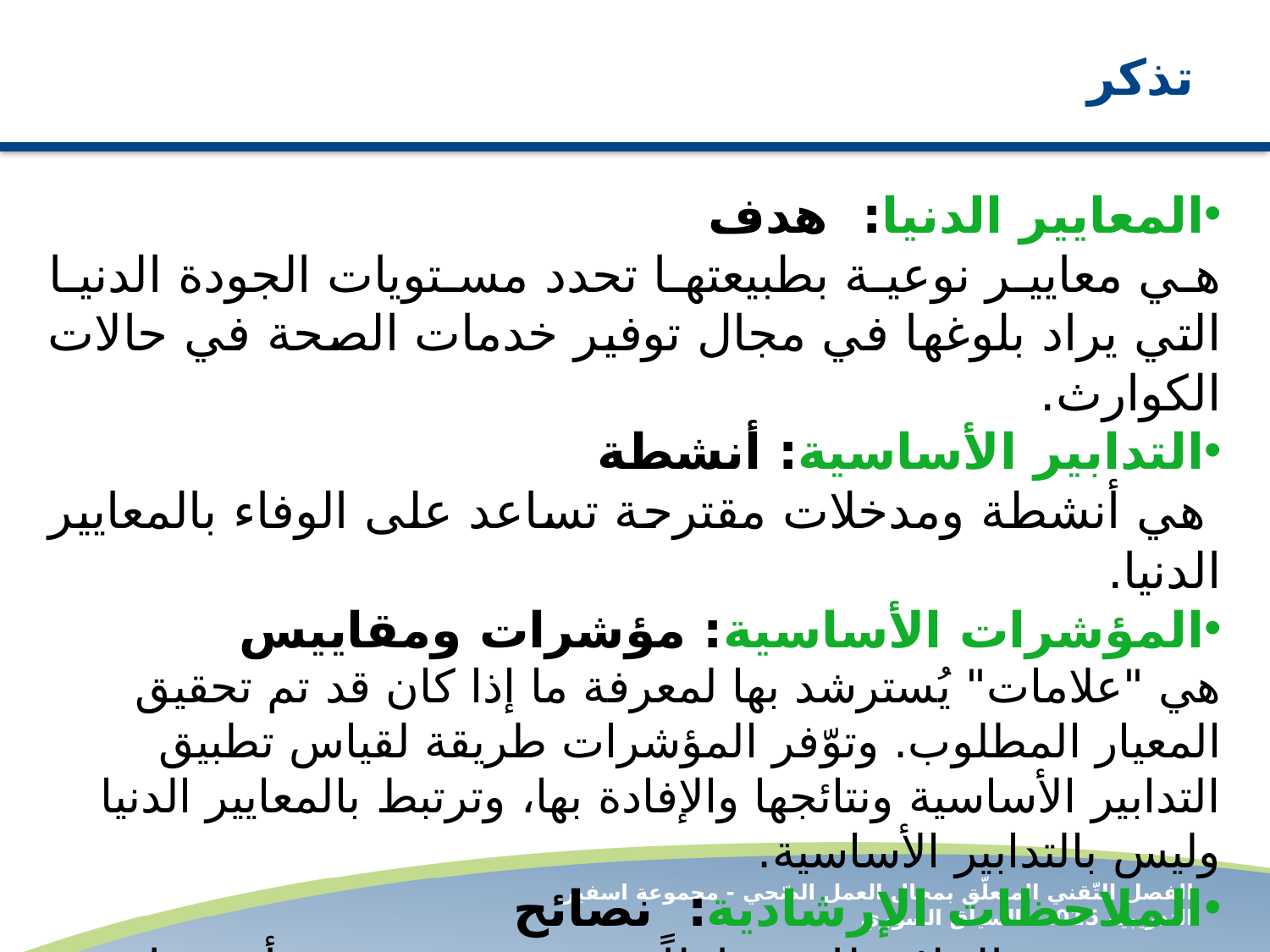

# تذكر
المعايير الدنيا:  هدف
هي معايير نوعية بطبيعتها تحدد مستويات الجودة الدنيا التي يراد بلوغها في مجال توفير خدمات الصحة في حالات الكوارث.
التدابير الأساسية: أنشطة
 هي أنشطة ومدخلات مقترحة تساعد على الوفاء بالمعايير الدنيا.
المؤشرات الأساسية: مؤشرات ومقاييس
هي "علامات" يُسترشد بها لمعرفة ما إذا كان قد تم تحقيق المعيار المطلوب. وتوّفر المؤشرات طريقة لقياس تطبيق التدابير الأساسية ونتائجها والإفادة بها، وترتبط بالمعايير الدنيا وليس بالتدابير الأساسية.
الملاحظات الإرشادية:  نصائح
تضم هذه الملاحظات نقاطاً محددة يستحسن أخذها في الاعتبار عند تطبيق المعايير الدنيا والتدابير الأساسية والمؤشرات الأساسية في مختلف الظروف
الفصل التّقني المتعلّق بمجال العمل الصّحي - مجموعة اسفير التدريبية 2015 –السياق السوري